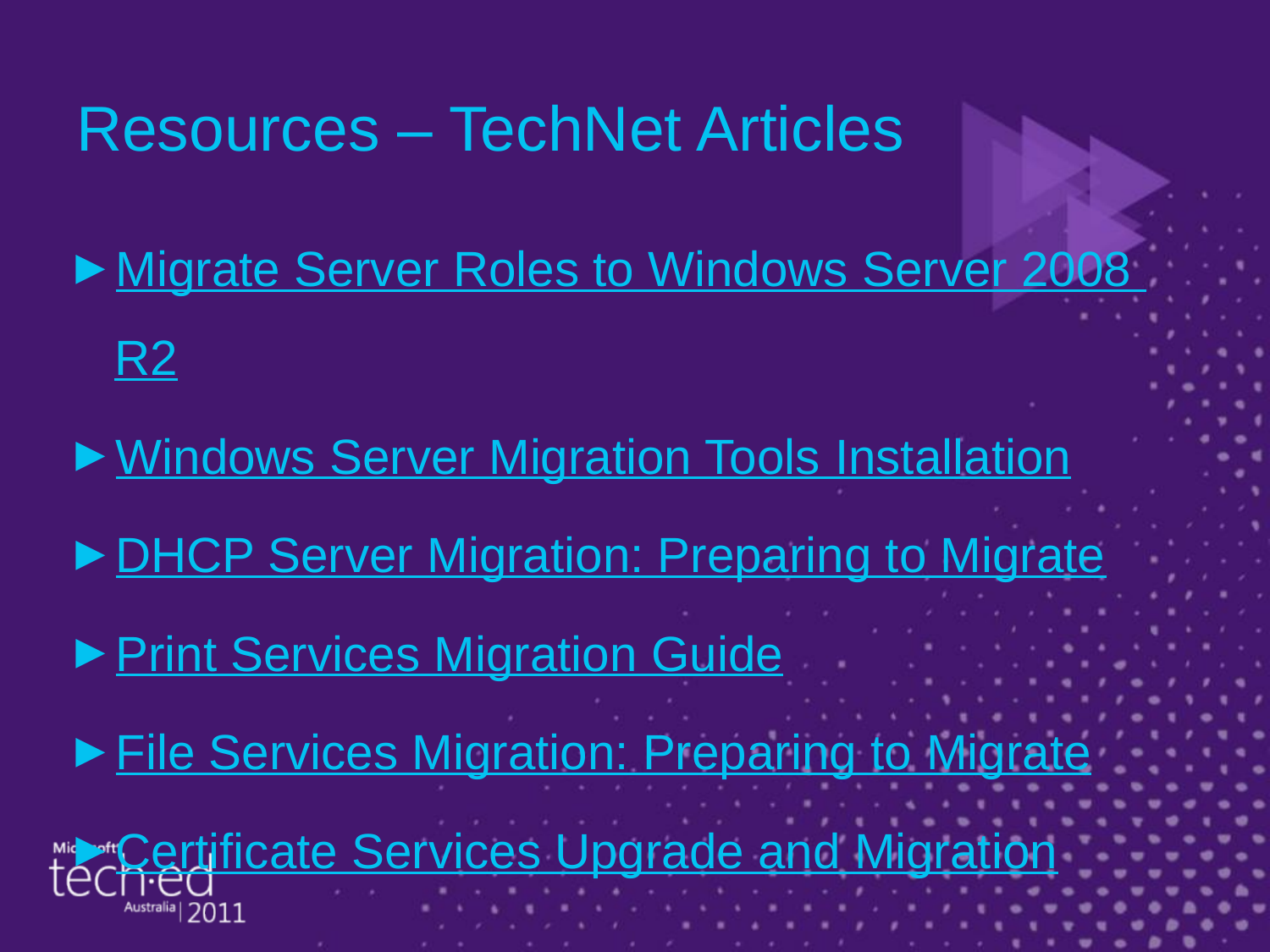

# Resources – TechNet Articles
Migrate Server Roles to Windows Server 2008 R2
Windows Server Migration Tools Installation
DHCP Server Migration: Preparing to Migrate
Print Services Migration Guide
File Services Migration: Preparing to Migrate
Certificate Services Upgrade and Migration